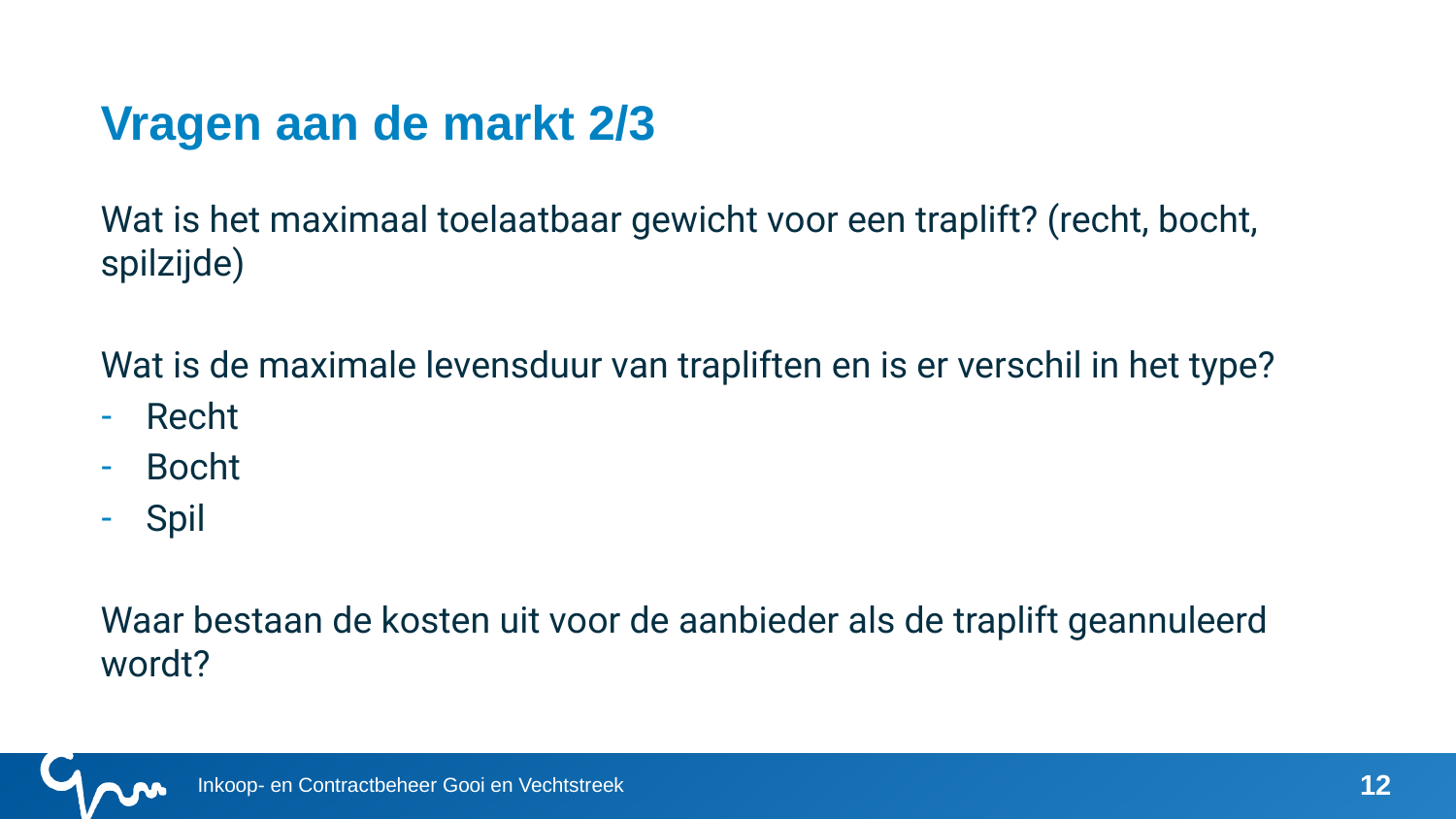

# Vragen aan de markt 2/3
Wat is het maximaal toelaatbaar gewicht voor een traplift? (recht, bocht, spilzijde)

Wat is de maximale levensduur van trapliften en is er verschil in het type?
Recht
Bocht
Spil

Waar bestaan de kosten uit voor de aanbieder als de traplift geannuleerd wordt?